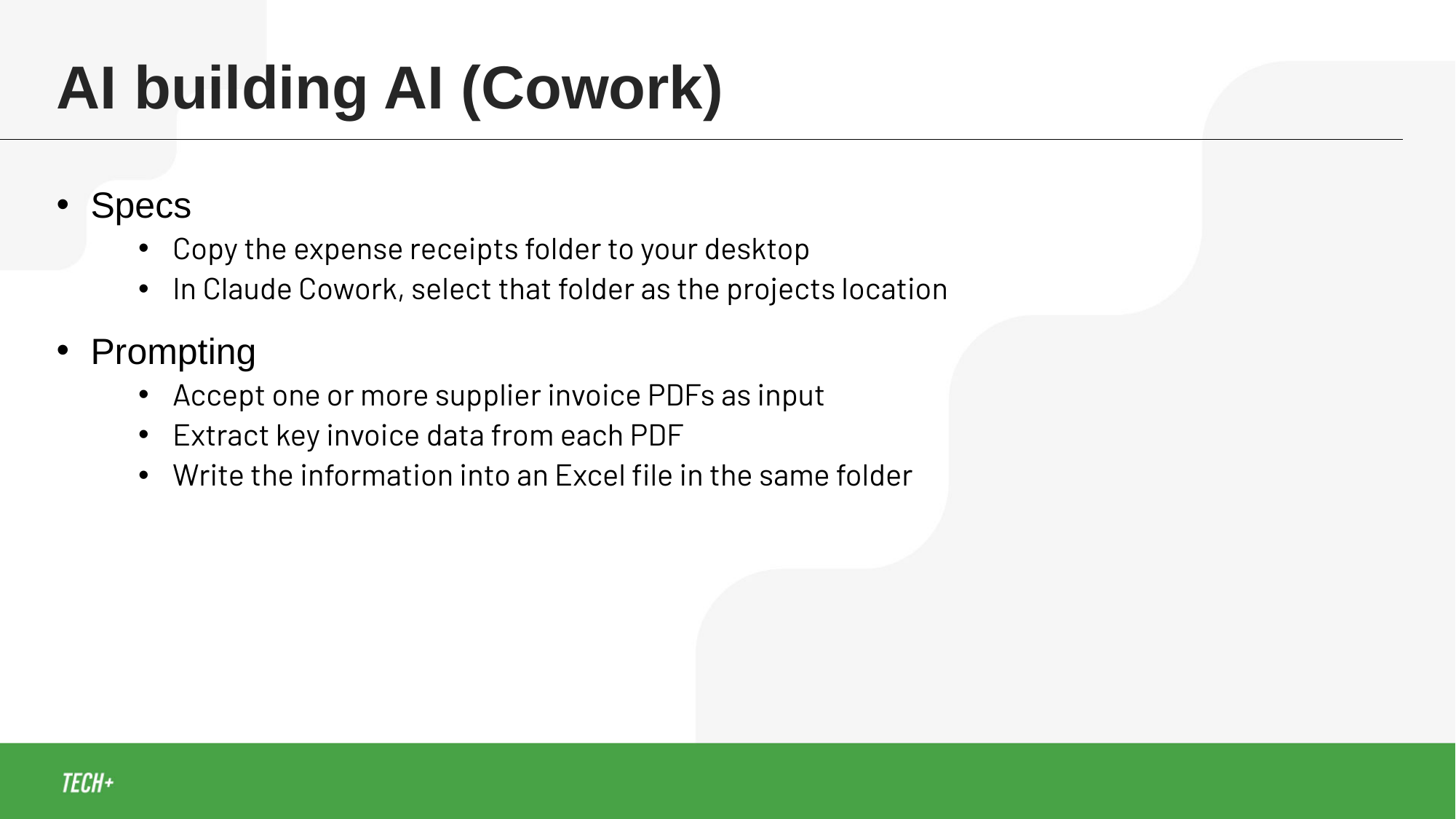

AI building AI (Cowork)
Specs
Copy the expense receipts folder to your desktop
In Claude Cowork, select that folder as the projects location
Prompting
Accept one or more supplier invoice PDFs as input
Extract key invoice data from each PDF
Write the information into an Excel file in the same folder